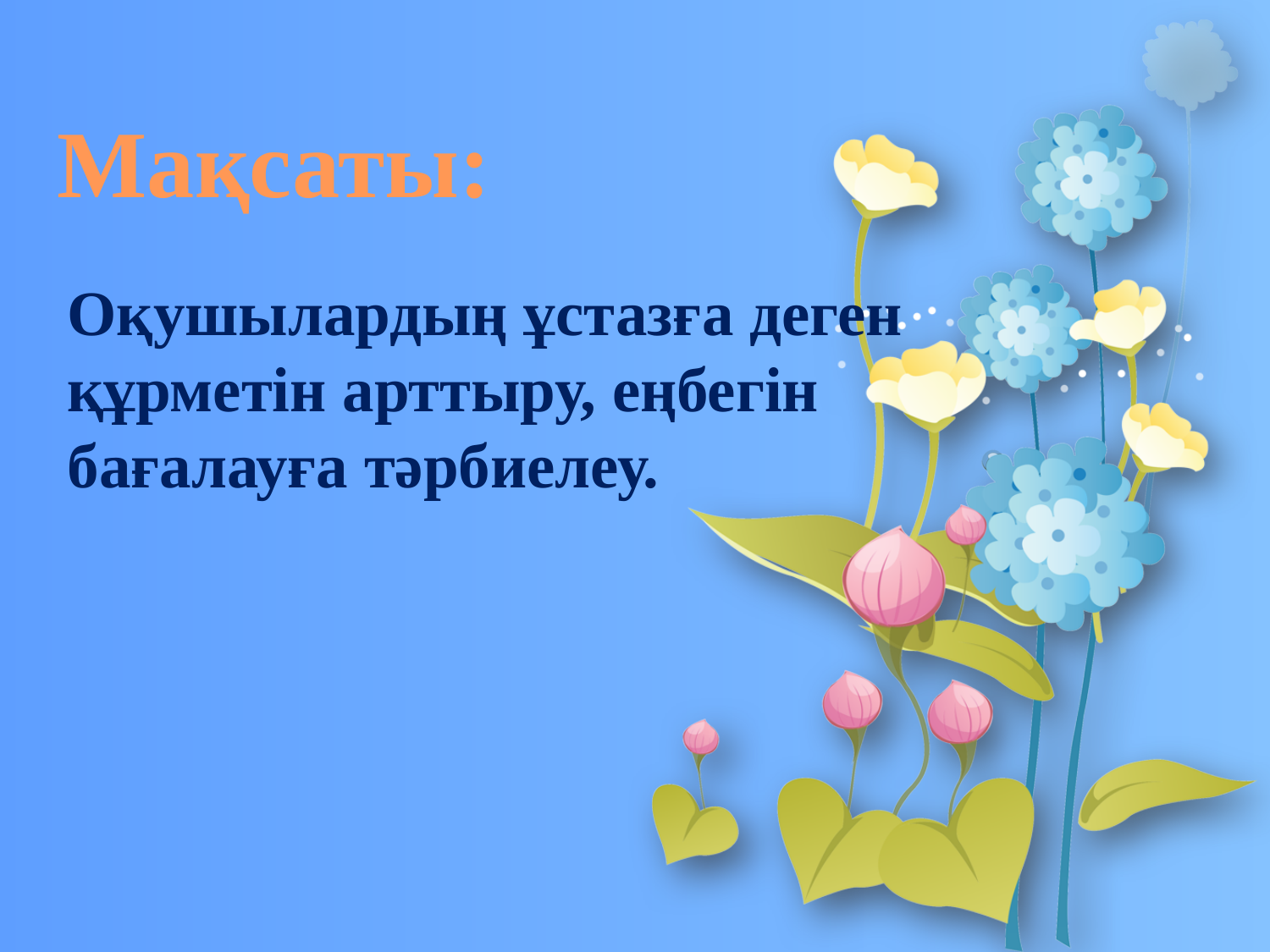

Мақсаты:
Оқушылардың ұстазға деген құрметін арттыру, еңбегін бағалауға тәрбиелеу.